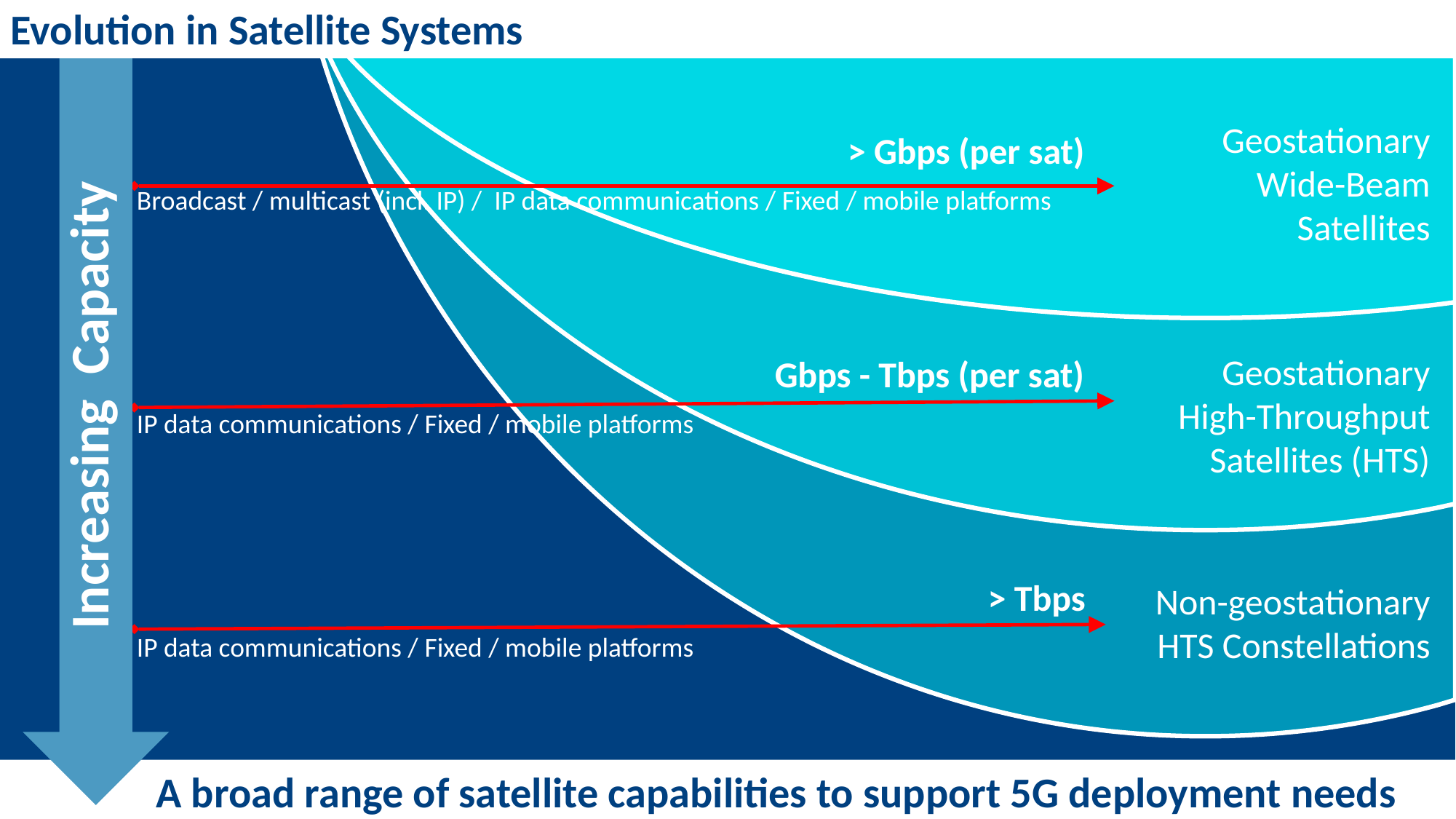

Evolution in Satellite Systems

Geostationary Wide-Beam Satellites
> Gbps (per sat)
Broadcast / multicast (incl. IP) /  IP data communications / Fixed / mobile platforms
Geostationary High-Throughput Satellites (HTS)
Gbps - Tbps (per sat)
Increasing  Capacity
IP data communications / Fixed / mobile platforms
> Tbps
Non-geostationary HTS Constellations
IP data communications / Fixed / mobile platforms
          A broad range of satellite capabilities to support 5G deployment needs